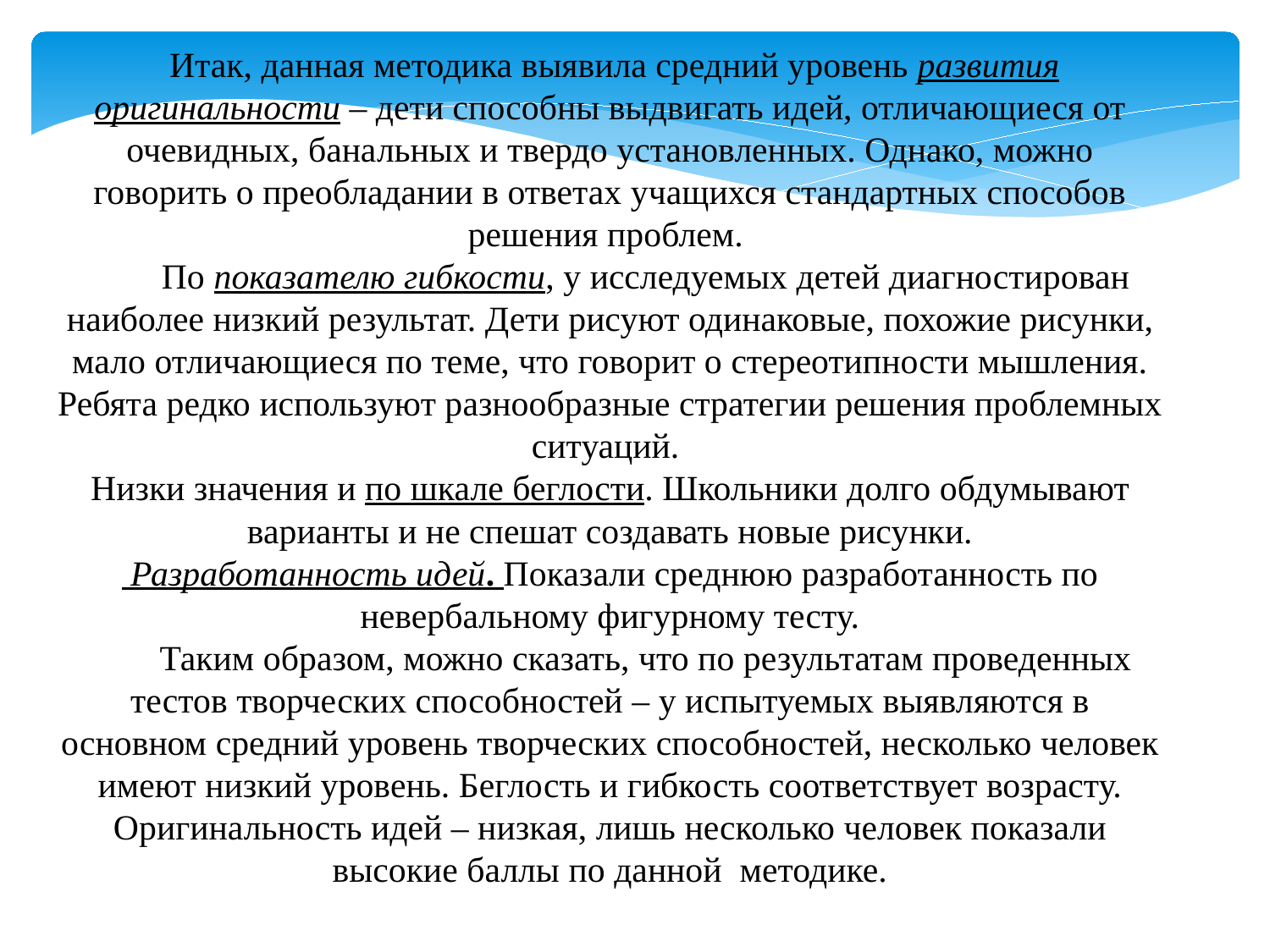

Итак, данная методика выявила средний уровень развития оригинальности – дети способны выдвигать идей, отличающиеся от очевидных, банальных и твердо установленных. Однако, можно говорить о преобладании в ответах учащихся стандартных способов решения проблем.
        По показателю гибкости, у исследуемых детей диагностирован наиболее низкий результат. Дети рисуют одинаковые, похожие рисунки, мало отличающиеся по теме, что говорит о стереотипности мышления. Ребята редко используют разнообразные стратегии решения проблемных ситуаций.
Низки значения и по шкале беглости. Школьники долго обдумывают варианты и не спешат создавать новые рисунки.
 Разработанность идей. Показали среднюю разработанность по невербальному фигурному тесту.
        Таким образом, можно сказать, что по результатам проведенных тестов творческих способностей – у испытуемых выявляются в основном средний уровень творческих способностей, несколько человек имеют низкий уровень. Беглость и гибкость соответствует возрасту. Оригинальность идей – низкая, лишь несколько человек показали высокие баллы по данной  методике.